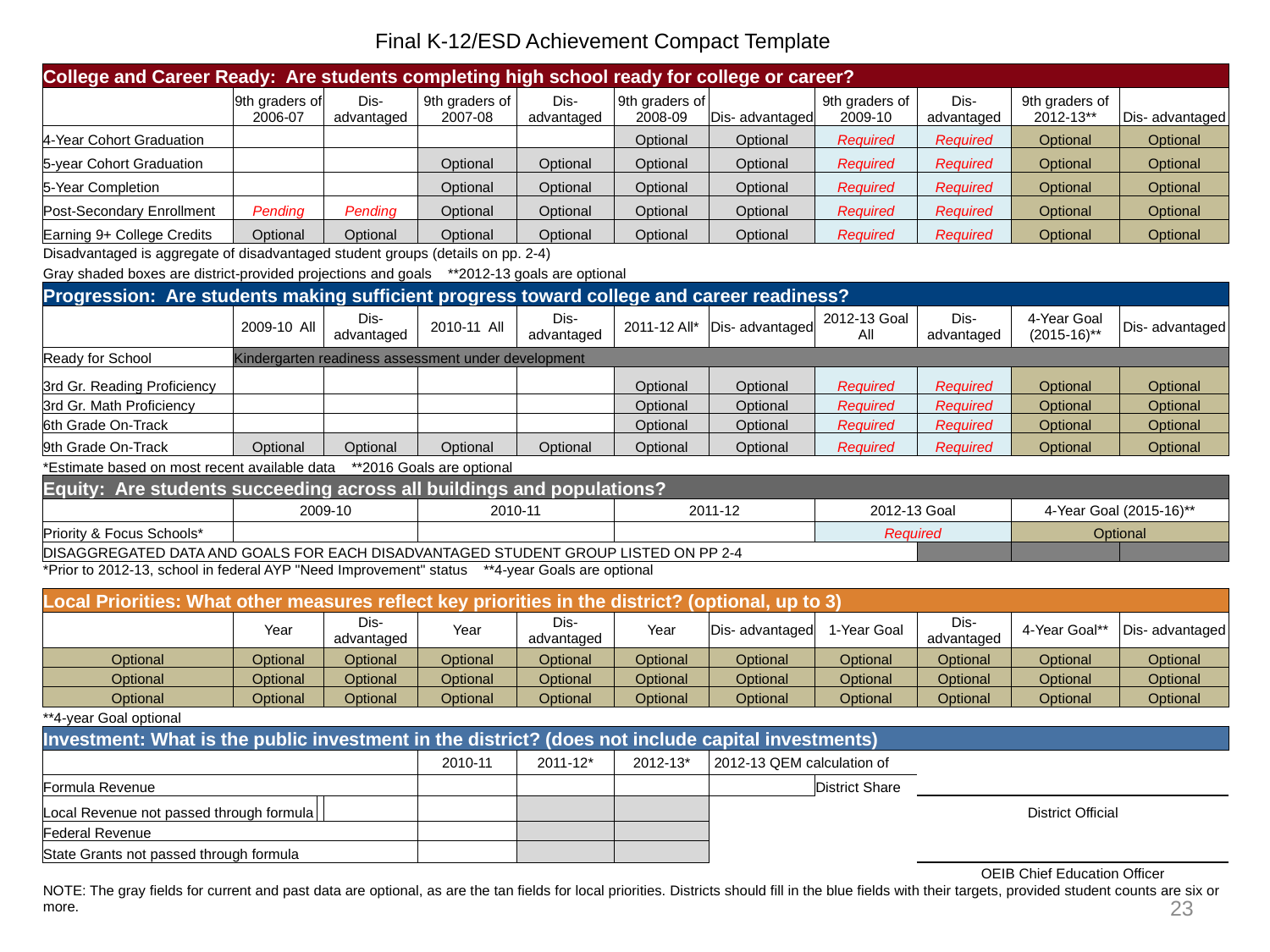

Final K-12/ESD Achievement Compact Template
| College and Career Ready: Are students completing high school ready for college or career? |  |  |  |  |  |  |  |  |  |  |  |
| --- | --- | --- | --- | --- | --- | --- | --- | --- | --- | --- | --- |
|  | 9th graders of 2006-07 |  | Dis- advantaged | 9th graders of 2007-08 | Dis- advantaged | 9th graders of 2008-09 | Dis- advantaged | 9th graders of 2009-10 | Dis- advantaged | 9th graders of 2012-13\*\* | Dis- advantaged |
|  |  |  |  |  |  |  |  |  |  |  |  |
| 4-Year Cohort Graduation |  |  |  |  |  | Optional | Optional | Required | Required | Optional | Optional |
| 5-year Cohort Graduation |  |  |  | Optional | Optional | Optional | Optional | Required | Required | Optional | Optional |
| 5-Year Completion |  |  |  | Optional | Optional | Optional | Optional | Required | Required | Optional | Optional |
| Post-Secondary Enrollment | Pending |  | Pending | Optional | Optional | Optional | Optional | Required | Required | Optional | Optional |
| Earning 9+ College Credits | Optional |  | Optional | Optional | Optional | Optional | Optional | Required | Required | Optional | Optional |
| Disadvantaged is aggregate of disadvantaged student groups (details on pp. 2-4) |  |  |  |  |  |  |  |  |  |  |  |
| Gray shaded boxes are district-provided projections and goals \*\*2012-13 goals are optional |  |  |  |  |  |  |  |  |  |  |  |
| Progression: Are students making sufficient progress toward college and career readiness? |  |  |  |  |  |  |  |  |  |  |  |
|  | 2009-10 All |  | Dis- advantaged | 2010-11 All | Dis- advantaged | 2011-12 All\* | Dis- advantaged | 2012-13 Goal All | Dis- advantaged | 4-Year Goal (2015-16)\*\* | Dis- advantaged |
|  |  |  |  |  |  |  |  |  |  |  |  |
| Ready for School | Kindergarten readiness assessment under development |  |  |  |  |  |  |  |  |  |  |
| 3rd Gr. Reading Proficiency |  |  |  |  |  | Optional | Optional | Required | Required | Optional | Optional |
| 3rd Gr. Math Proficiency |  |  |  |  |  | Optional | Optional | Required | Required | Optional | Optional |
| 6th Grade On-Track |  |  |  |  |  | Optional | Optional | Required | Required | Optional | Optional |
| 9th Grade On-Track | Optional |  | Optional | Optional | Optional | Optional | Optional | Required | Required | Optional | Optional |
| \*Estimate based on most recent available data \*\*2016 Goals are optional |  |  |  |  |  |  |  |  |  |  |  |
| Equity: Are students succeeding across all buildings and populations? |  |  |  |  |  |  |  |  |  |  |  |
|  | 2009-10 |  |  | 2010-11 |  | 2011-12 |  | 2012-13 Goal |  | 4-Year Goal (2015-16)\*\* |  |
| Priority & Focus Schools\* |  |  |  |  |  |  |  | Required |  | Optional |  |
| DISAGGREGATED DATA AND GOALS FOR EACH DISADVANTAGED STUDENT GROUP LISTED ON PP 2-4 |  |  |  |  |  |  |  |  |  |  |  |
| \*Prior to 2012-13, school in federal AYP "Need Improvement" status \*\*4-year Goals are optional |  |  |  |  |  |  |  |  |  |  |  |
| Local Priorities: What other measures reflect key priorities in the district? (optional, up to 3) |  |  |  |  |  |  |  |  |  |  |  |
|  | Year |  | Dis- advantaged | Year | Dis- advantaged | Year | Dis- advantaged | 1-Year Goal | Dis- advantaged | 4-Year Goal\*\* | Dis- advantaged |
| Optional | Optional |  | Optional | Optional | Optional | Optional | Optional | Optional | Optional | Optional | Optional |
| Optional | Optional |  | Optional | Optional | Optional | Optional | Optional | Optional | Optional | Optional | Optional |
| Optional | Optional |  | Optional | Optional | Optional | Optional | Optional | Optional | Optional | Optional | Optional |
| \*\*4-year Goal optional |  |  |  |  |  |  |  |  |  |  |  |
| Investment: What is the public investment in the district? (does not include capital investments) |  |  |  |  |  |  |  |  |  |  |  |
|  |  |  |  | 2010-11 | 2011-12\* | 2012-13\* | 2012-13 QEM calculation of |  |  |  |  |
| Formula Revenue |  |  |  |  |  |  |  | District Share |  |  |  |
| Local Revenue not passed through formula |  |  |  |  |  |  |  |  | District Official |  |  |
| Federal Revenue |  |  |  |  |  |  |  |  |  |  |  |
| State Grants not passed through formula |  |  |  |  |  |  |  |  |  |  |  |
|  |  |  |  |  |  |  |  |  | OEIB Chief Education Officer |  |  |
| NOTE: The gray fields for current and past data are optional, as are the tan fields for local priorities. Districts should fill in the blue fields with their targets, provided student counts are six or more. |  |  |  |  |  |  |  |  |  |  |  |
23